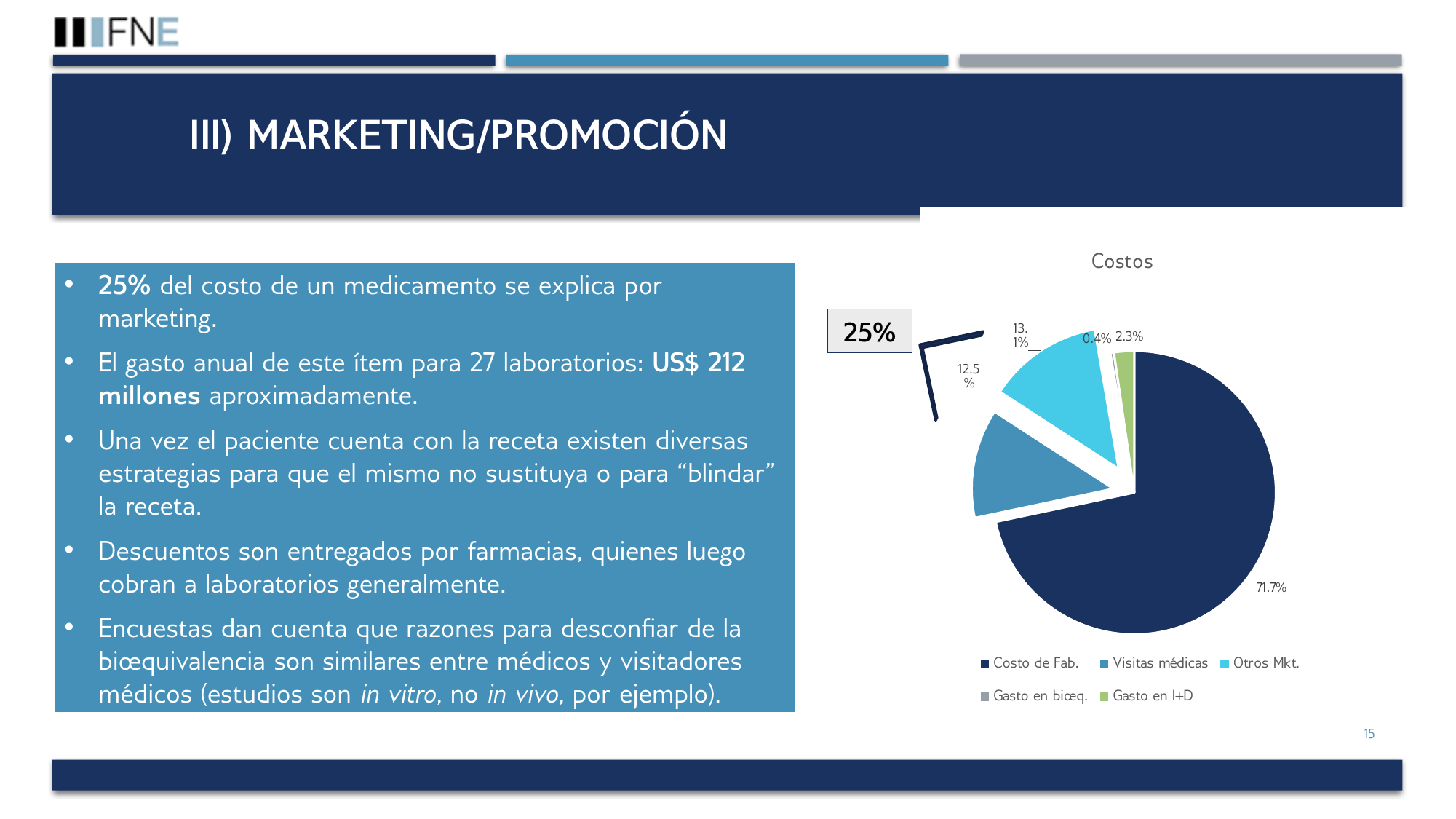

# iII) Marketing/promoción

### Chart: Costos

| Category |  |
|---|---|
| Costo de Fab. | 0.7169522145939142 |
| Visitas médicas | 0.12468534940140932 |
| Otros Mkt. | 0.13120551514911324 |
| Gasto en bioeq. | 0.004129111876238804 |
| Gasto en I+D | 0.023027808979324414 |

25% del costo de un medicamento se explica por marketing.
El gasto anual de este ítem para 27 laboratorios: US$ 212 millones aproximadamente.
Una vez el paciente cuenta con la receta existen diversas estrategias para que el mismo no sustituya o para “blindar” la receta.
Descuentos son entregados por farmacias, quienes luego cobran a laboratorios generalmente.
Encuestas dan cuenta que razones para desconfiar de la bioequivalencia son similares entre médicos y visitadores médicos (estudios son in vitro, no in vivo, por ejemplo).
25%

15